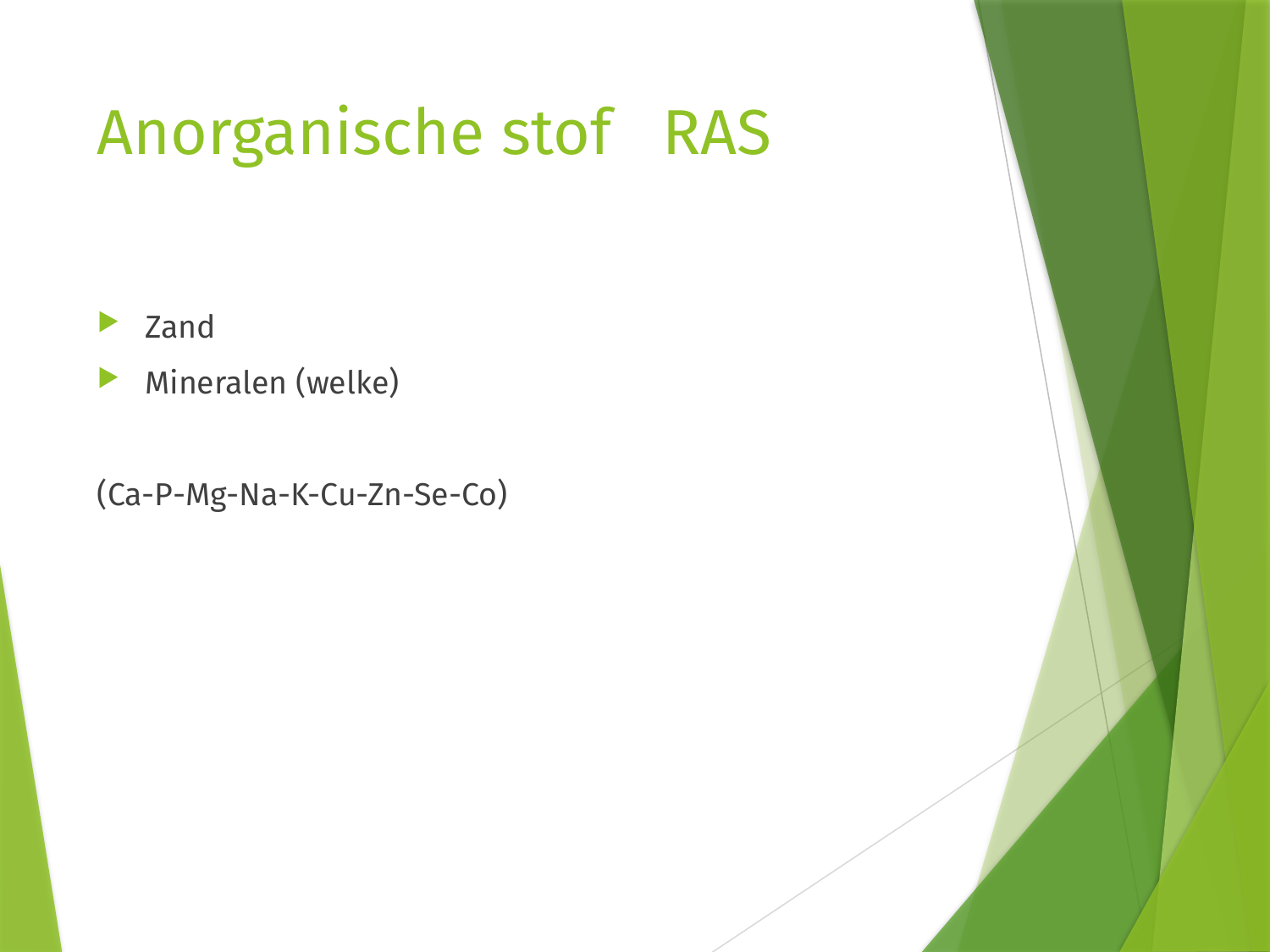

# Anorganische stof   RAS
Zand
Mineralen (welke)

(Ca-P-Mg-Na-K-Cu-Zn-Se-Co)